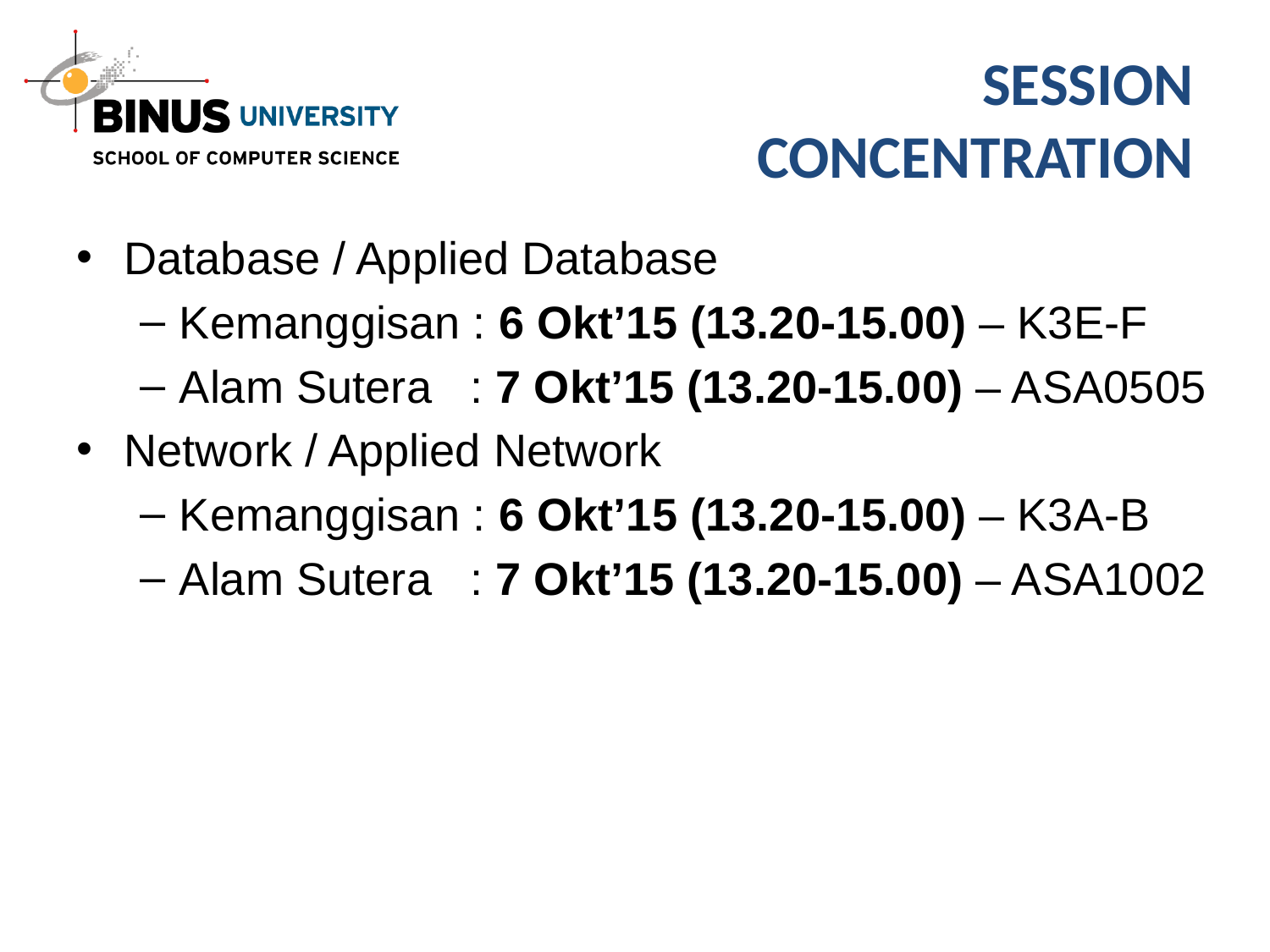

# Session Concentration
Database / Applied Database
Kemanggisan : 6 Okt’15 (13.20-15.00) – K3E-F
Alam Sutera   : 7 Okt’15 (13.20-15.00) – ASA0505
Network / Applied Network
Kemanggisan : 6 Okt’15 (13.20-15.00) – K3A-B
Alam Sutera   : 7 Okt’15 (13.20-15.00) – ASA1002